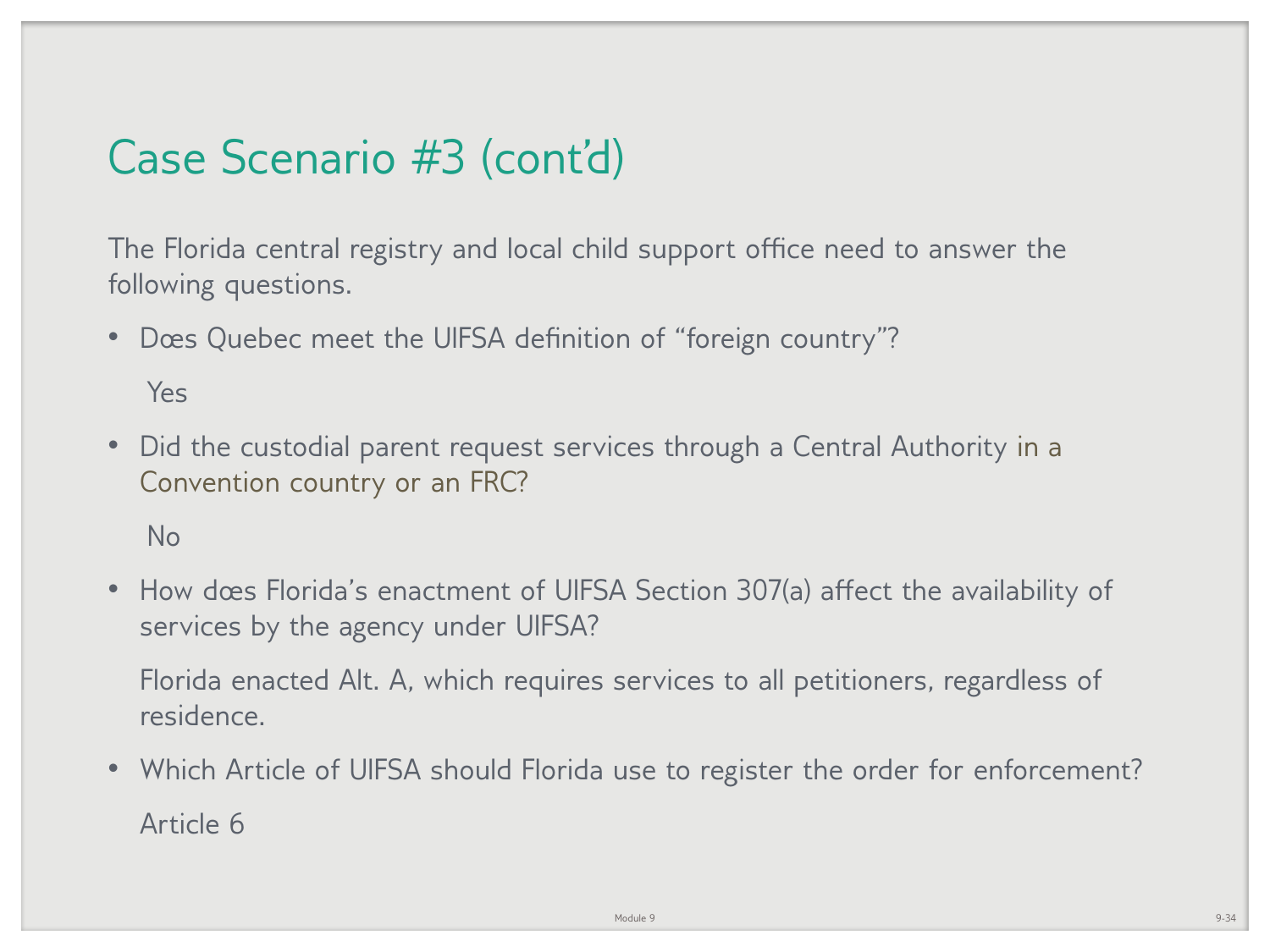

# Case Scenario #3 (cont’d)
The Florida central registry and local child support office need to answer the following questions.
Does Quebec meet the UIFSA definition of “foreign country”?
    Yes
Did the custodial parent request services through a Central Authority in a Convention country or an FRC?
    No
How does Florida’s enactment of UIFSA Section 307(a) affect the availability of services by the agency under UIFSA?
Florida enacted Alt. A, which requires services to all petitioners, regardless of residence.
Which Article of UIFSA should Florida use to register the order for enforcement?
Article 6

Module 9
9-34